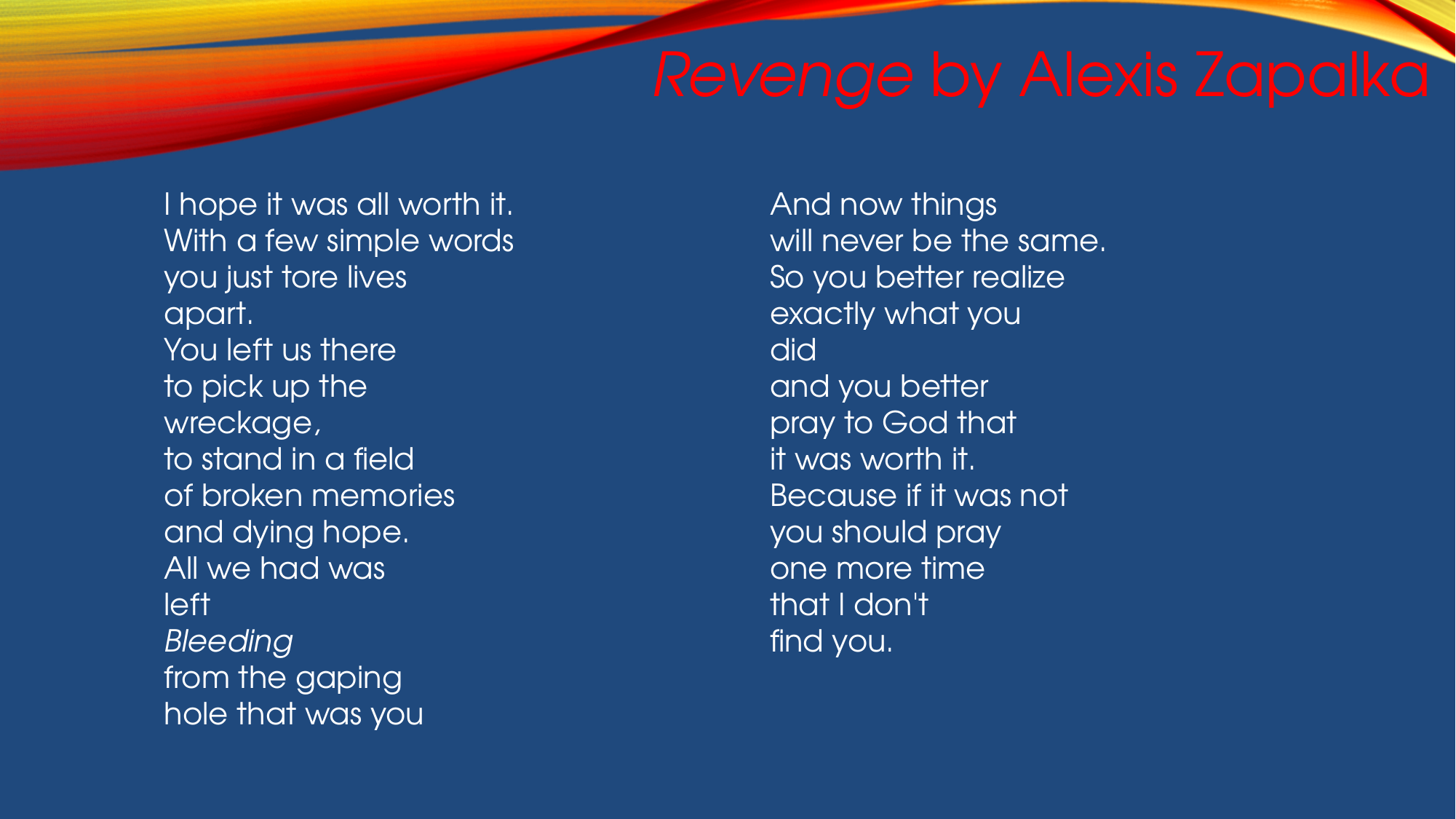

# Revenge by Alexis Zapalka
I hope it was all worth it.
With a few simple words
you just tore lives
apart.
You left us there
to pick up the
wreckage,
to stand in a field
of broken memories
and dying hope.
All we had was
left
Bleeding
from the gaping
hole that was you
And now things
will never be the same.
So you better realize
exactly what you
did
and you better
pray to God that
it was worth it.
Because if it was not
you should pray
one more time
that I don't
find you.